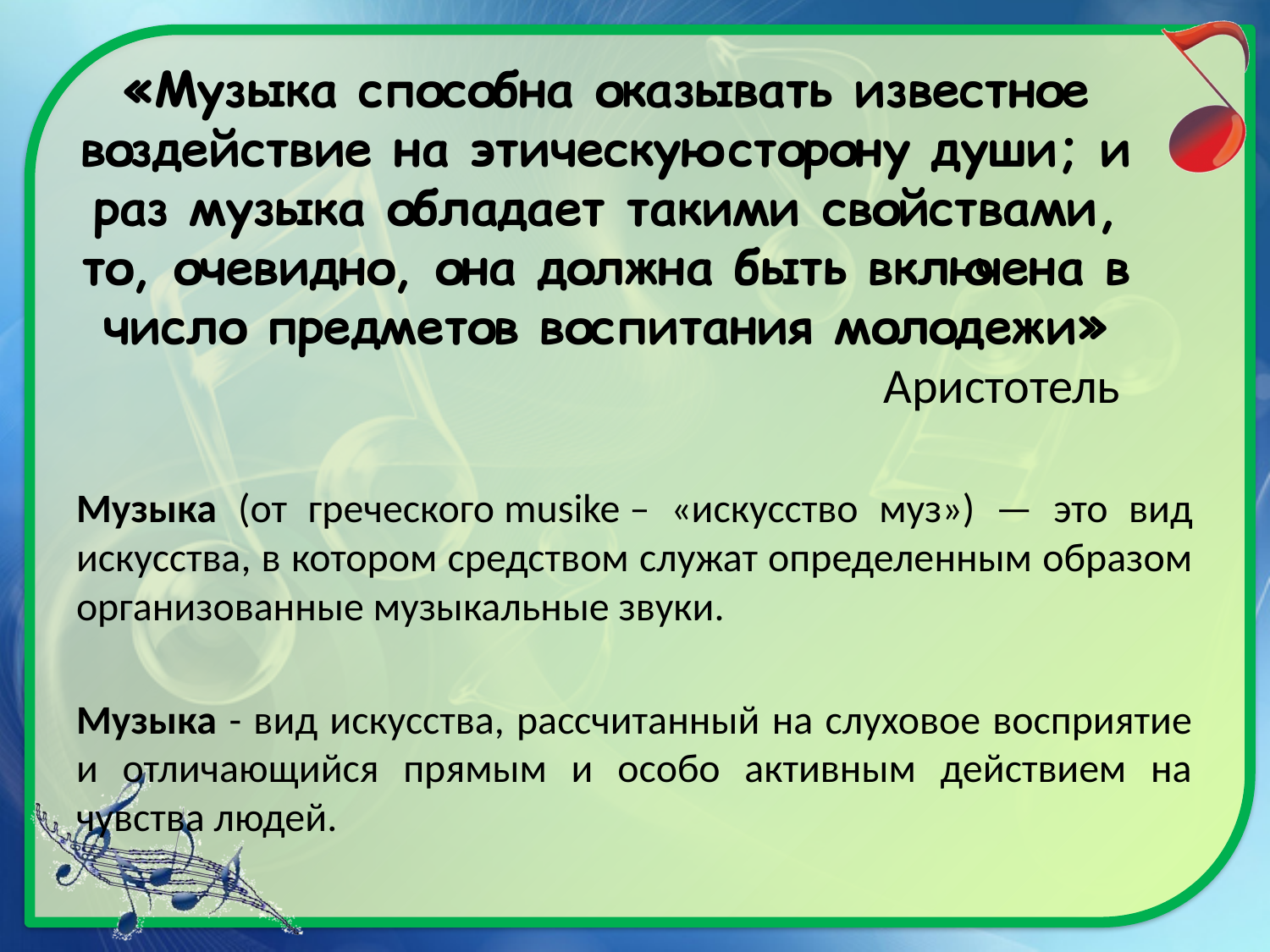

# «Музыка способна оказывать известное воздействие на этическую сторону души; и раз музыка обладает такими свойствами, то, очевидно, она должна быть включена в число предметов воспитания молодежи» Аристотель
Музыка (от греческого musike – «искусство муз») — это вид искусства, в котором средством служат определенным образом организованные музыкальные звуки.

Музыка - вид искусства, рассчитанный на слуховое восприятие и отличающийся прямым и особо активным действием на чувства людей.